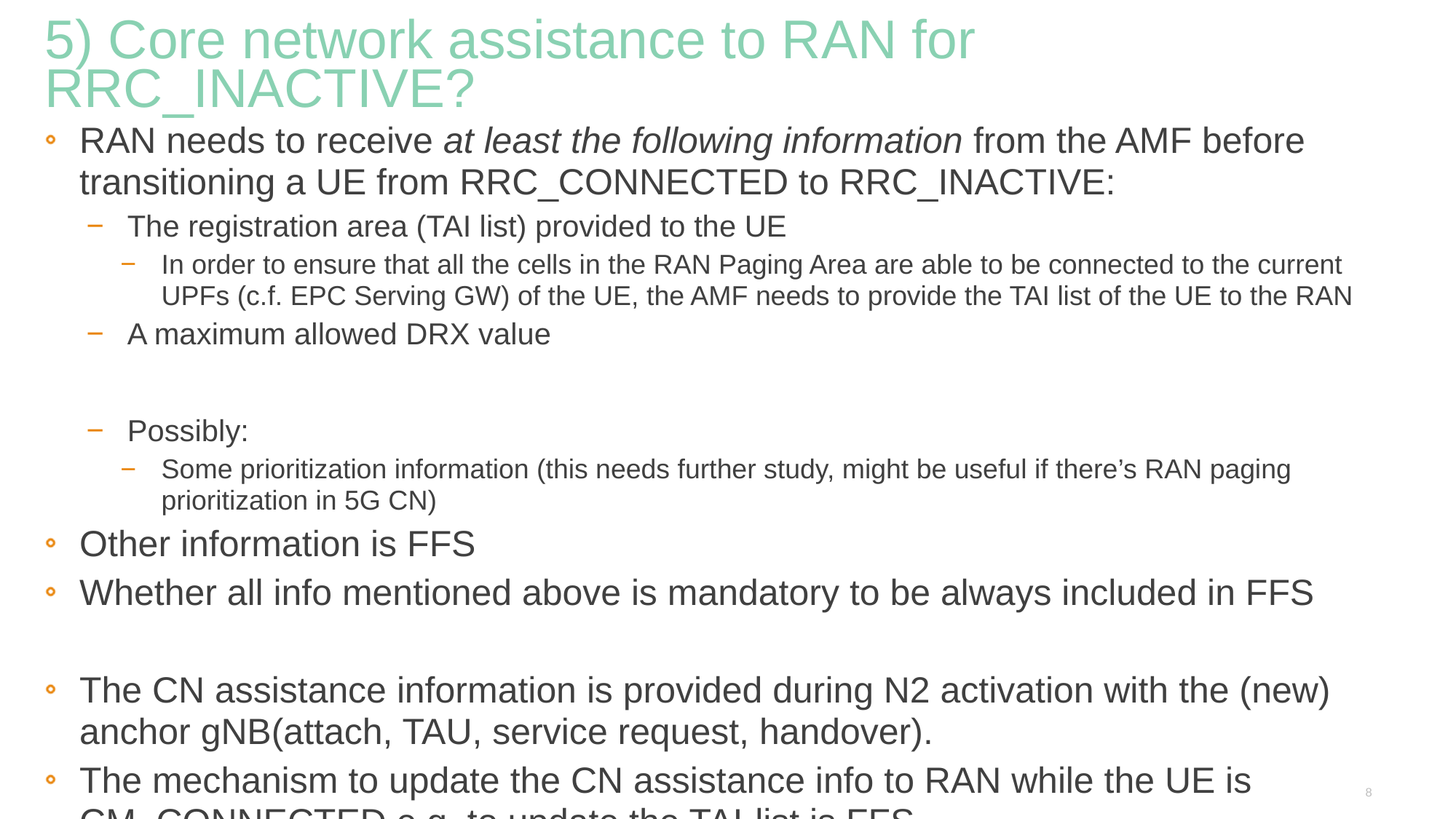

# 5) Core network assistance to RAN for RRC_INACTIVE?
RAN needs to receive at least the following information from the AMF before transitioning a UE from RRC_CONNECTED to RRC_INACTIVE:
The registration area (TAI list) provided to the UE
In order to ensure that all the cells in the RAN Paging Area are able to be connected to the current UPFs (c.f. EPC Serving GW) of the UE, the AMF needs to provide the TAI list of the UE to the RAN
A maximum allowed DRX value

Possibly:
Some prioritization information (this needs further study, might be useful if there’s RAN paging prioritization in 5G CN)
Other information is FFS
Whether all info mentioned above is mandatory to be always included in FFS

The CN assistance information is provided during N2 activation with the (new) anchor gNB(attach, TAU, service request, handover).
The mechanism to update the CN assistance info to RAN while the UE is CM_CONNECTED e.g. to update the TAI-list is FFS